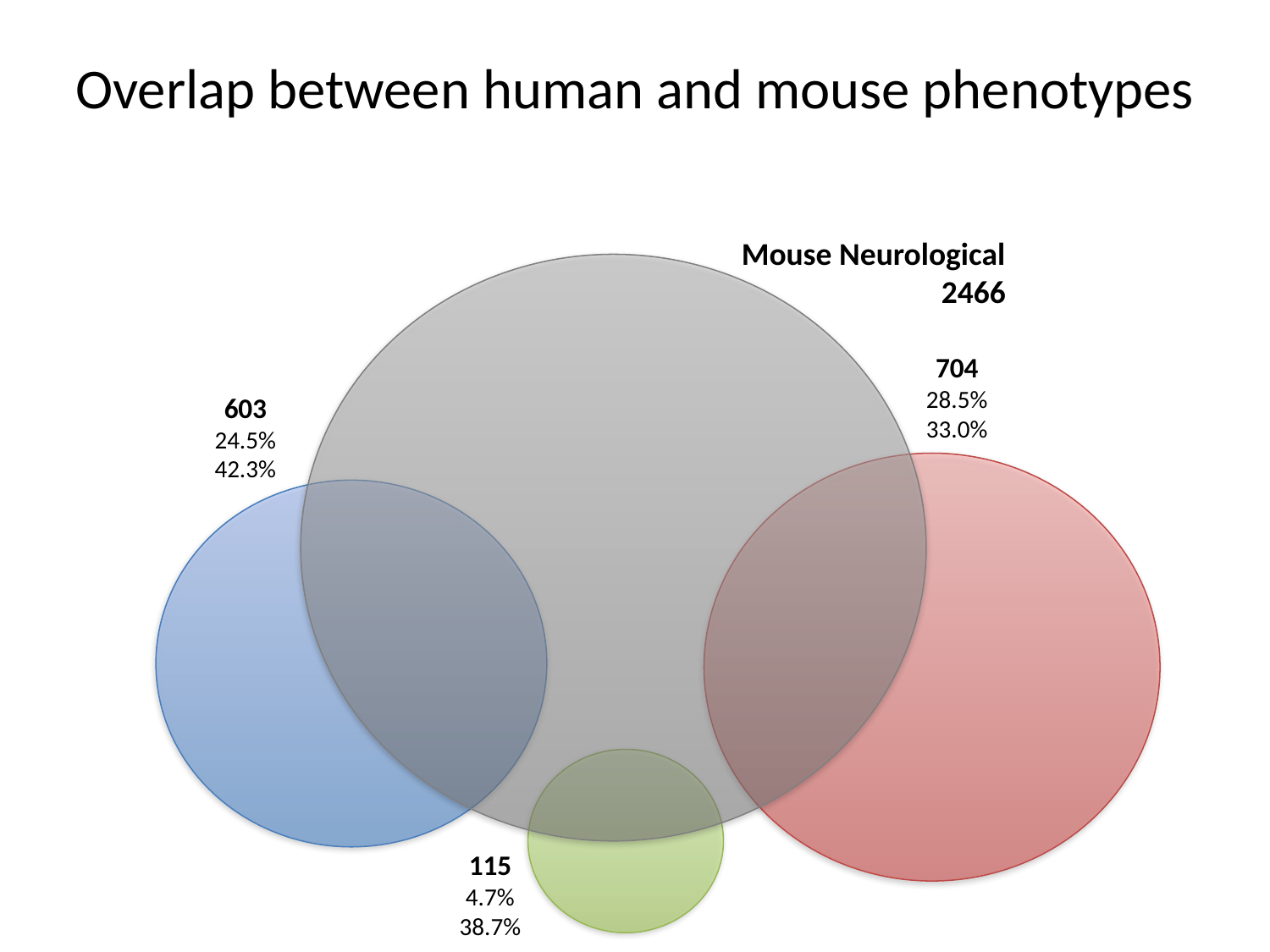

# Overlap between human and mouse phenotypes
Mouse Neurological
2466

704
28.5%
33.0%
603
24.5%
42.3%

115
4.7%
38.7%